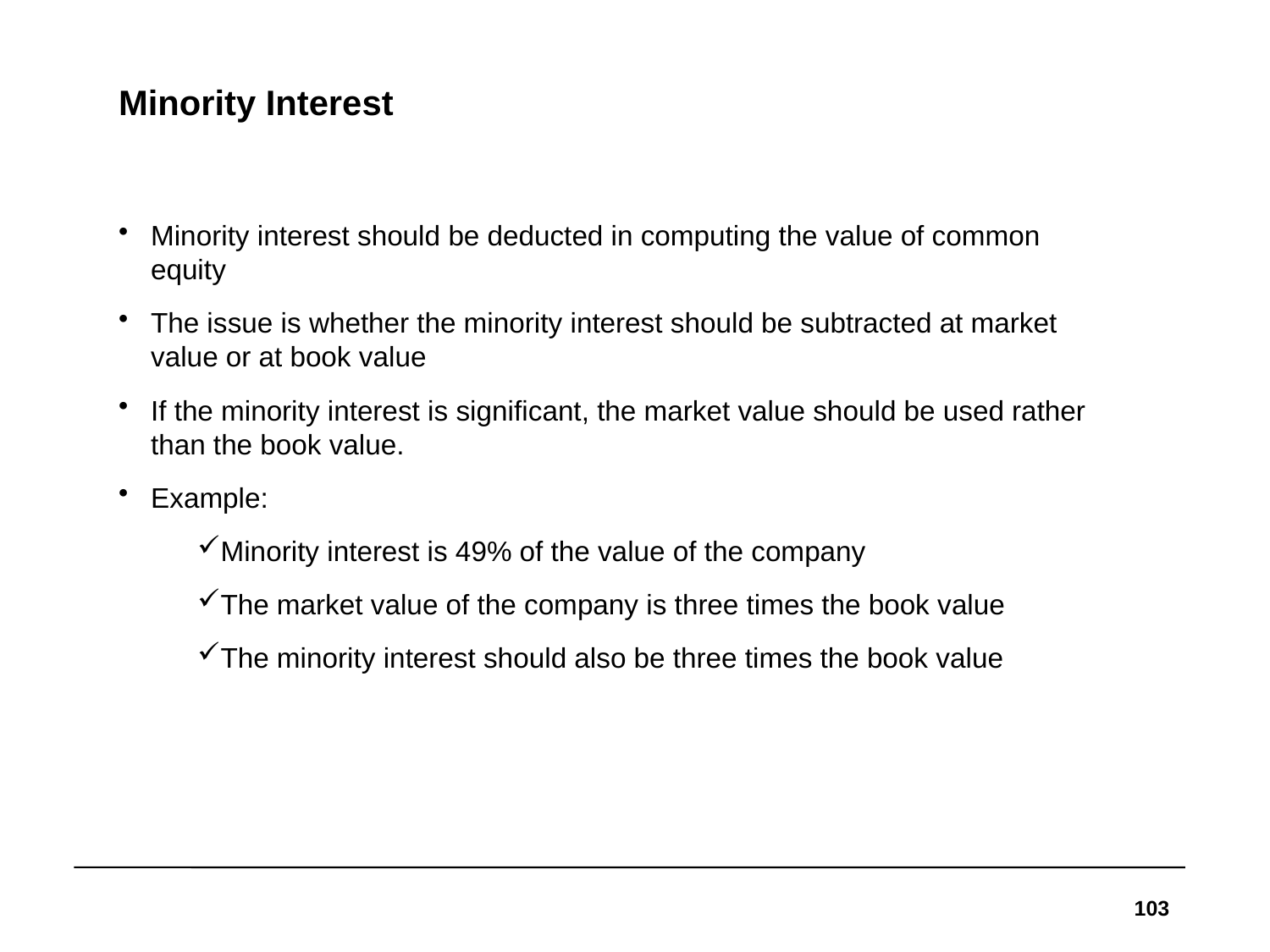

# Minority Interest
Minority interest should be deducted in computing the value of common equity
The issue is whether the minority interest should be subtracted at market value or at book value
If the minority interest is significant, the market value should be used rather than the book value.
Example:
Minority interest is 49% of the value of the company
The market value of the company is three times the book value
The minority interest should also be three times the book value